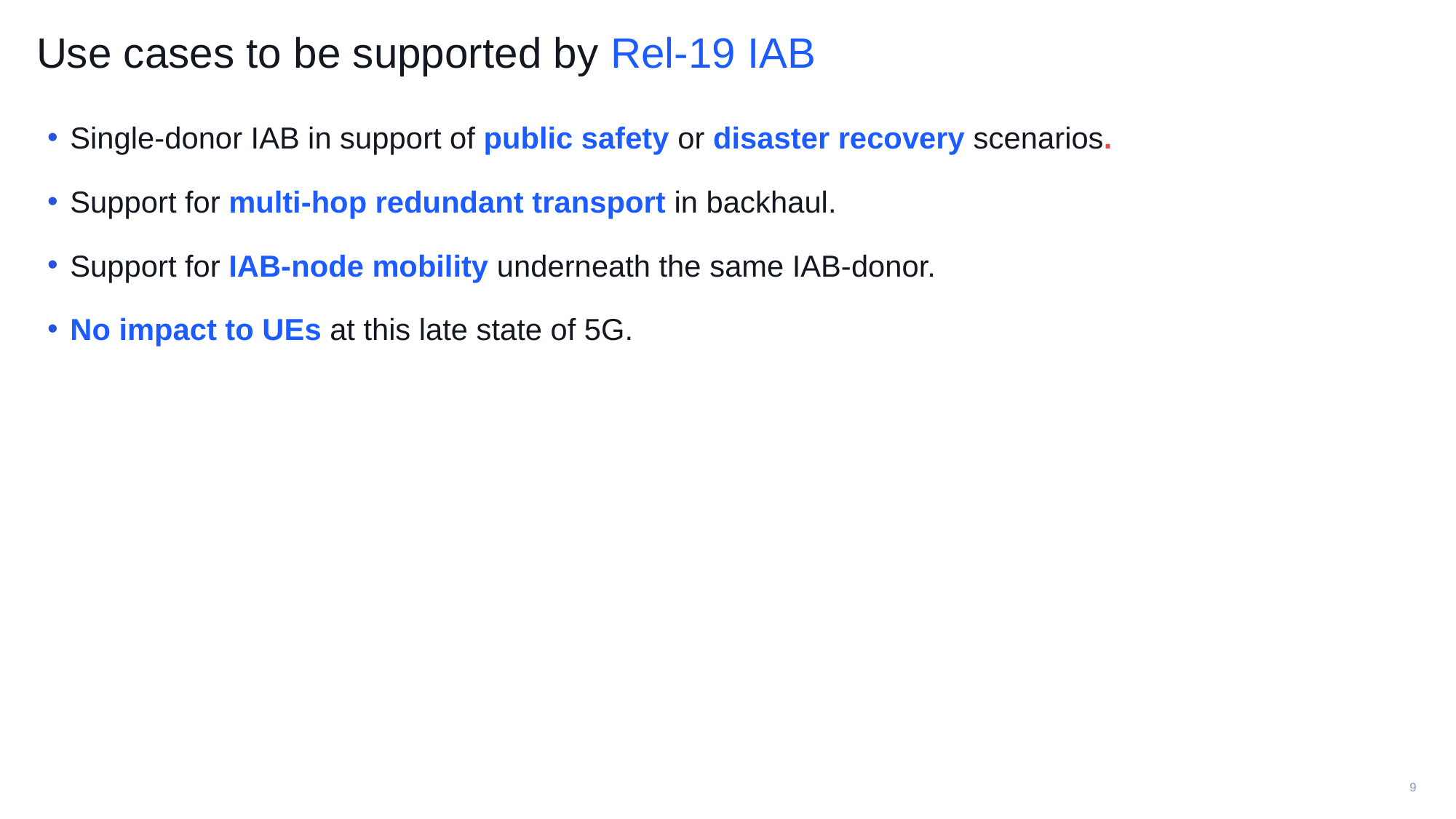

Use cases to be supported by Rel-19 IAB
Single-donor IAB in support of public safety or disaster recovery scenarios.
Support for multi-hop redundant transport in backhaul.
Support for IAB-node mobility underneath the same IAB-donor.
No impact to UEs at this late state of 5G.